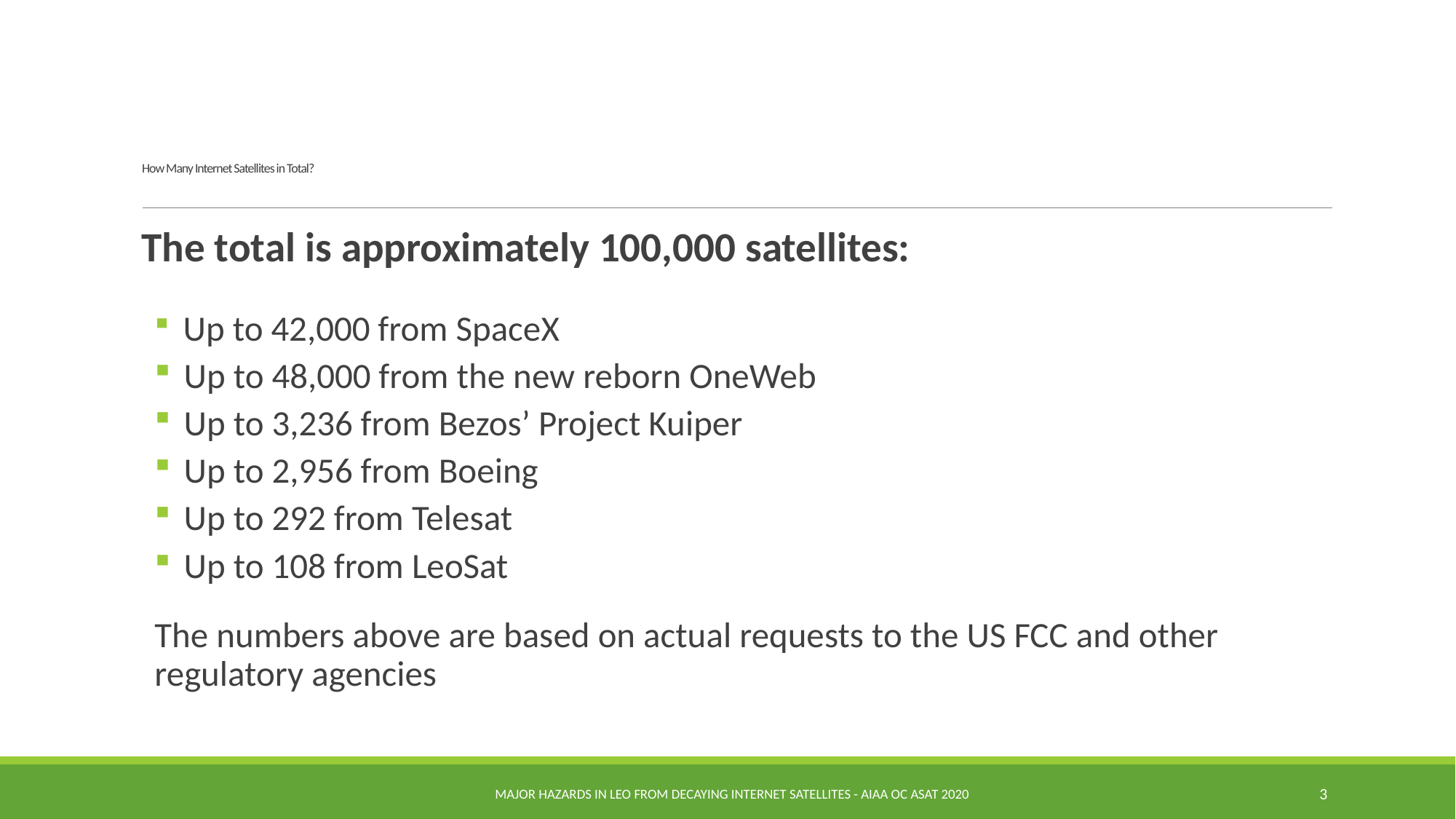

# How Many Internet Satellites in Total?
The total is approximately 100,000 satellites:

 Up to 42,000 from SpaceX
 Up to 48,000 from the new reborn OneWeb
 Up to 3,236 from Bezos’ Project Kuiper
 Up to 2,956 from Boeing
 Up to 292 from Telesat
 Up to 108 from LeoSat

The numbers above are based on actual requests to the US FCC and other regulatory agencies
Major Hazards in LEO from Decaying Internet Satellites - AIAA OC ASAT 2020
3